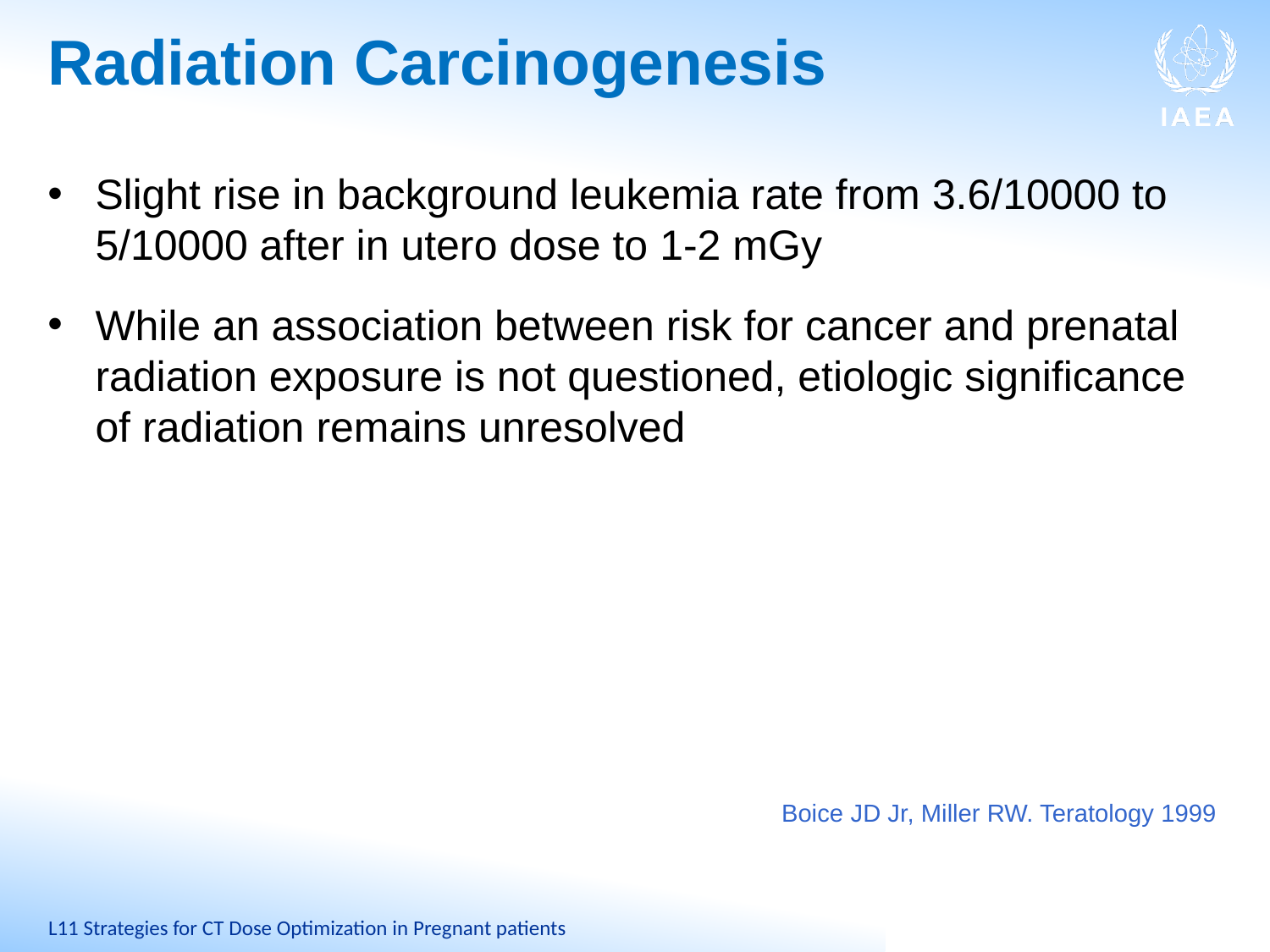

# Radiation Carcinogenesis
Slight rise in background leukemia rate from 3.6/10000 to 5/10000 after in utero dose to 1-2 mGy
While an association between risk for cancer and prenatal radiation exposure is not questioned, etiologic significance of radiation remains unresolved
Boice JD Jr, Miller RW. Teratology 1999